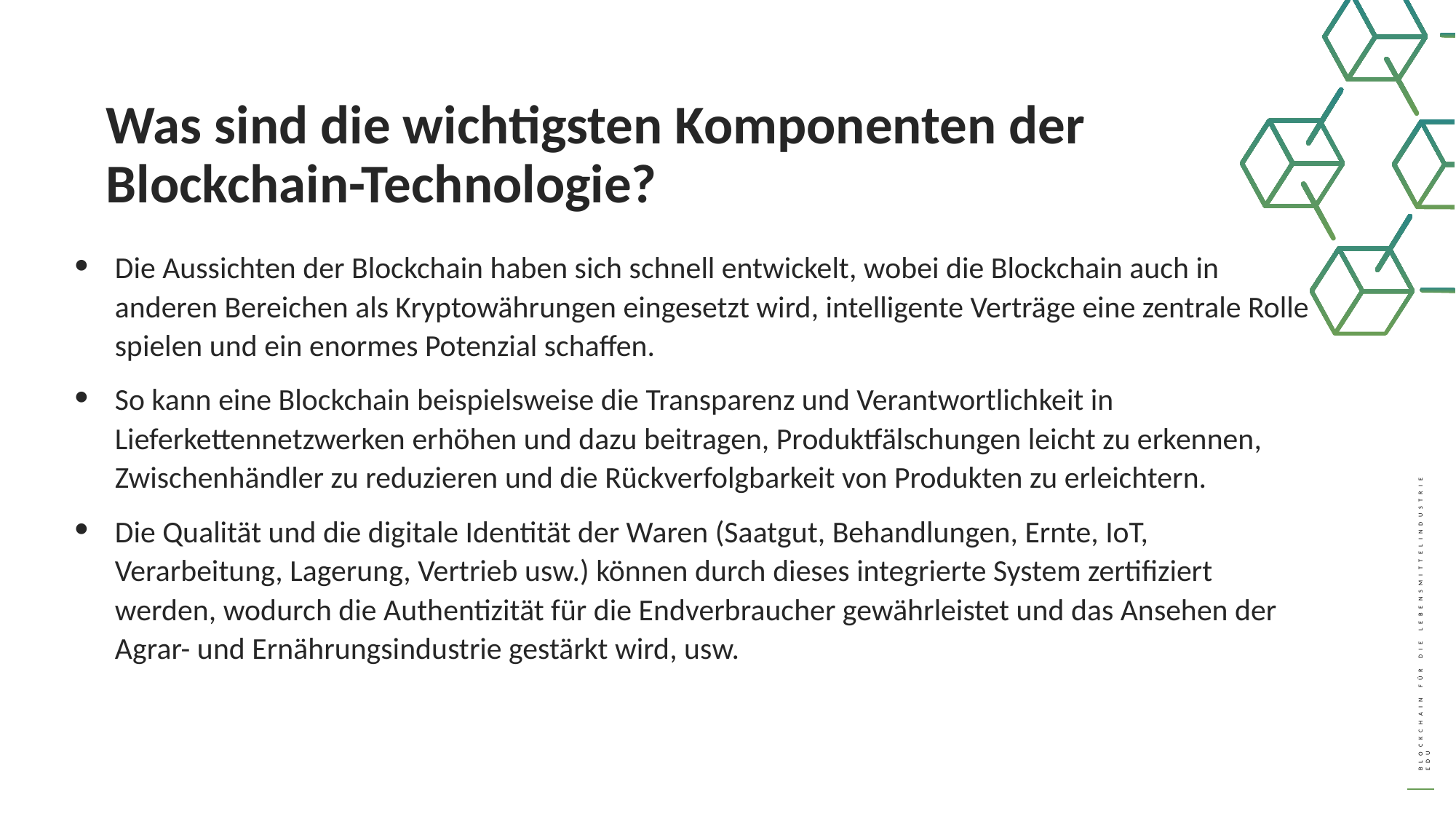

Was sind die wichtigsten Komponenten der Blockchain-Technologie?
Die Aussichten der Blockchain haben sich schnell entwickelt, wobei die Blockchain auch in anderen Bereichen als Kryptowährungen eingesetzt wird, intelligente Verträge eine zentrale Rolle spielen und ein enormes Potenzial schaffen.
So kann eine Blockchain beispielsweise die Transparenz und Verantwortlichkeit in Lieferkettennetzwerken erhöhen und dazu beitragen, Produktfälschungen leicht zu erkennen, Zwischenhändler zu reduzieren und die Rückverfolgbarkeit von Produkten zu erleichtern.
Die Qualität und die digitale Identität der Waren (Saatgut, Behandlungen, Ernte, IoT, Verarbeitung, Lagerung, Vertrieb usw.) können durch dieses integrierte System zertifiziert werden, wodurch die Authentizität für die Endverbraucher gewährleistet und das Ansehen der Agrar- und Ernährungsindustrie gestärkt wird, usw.